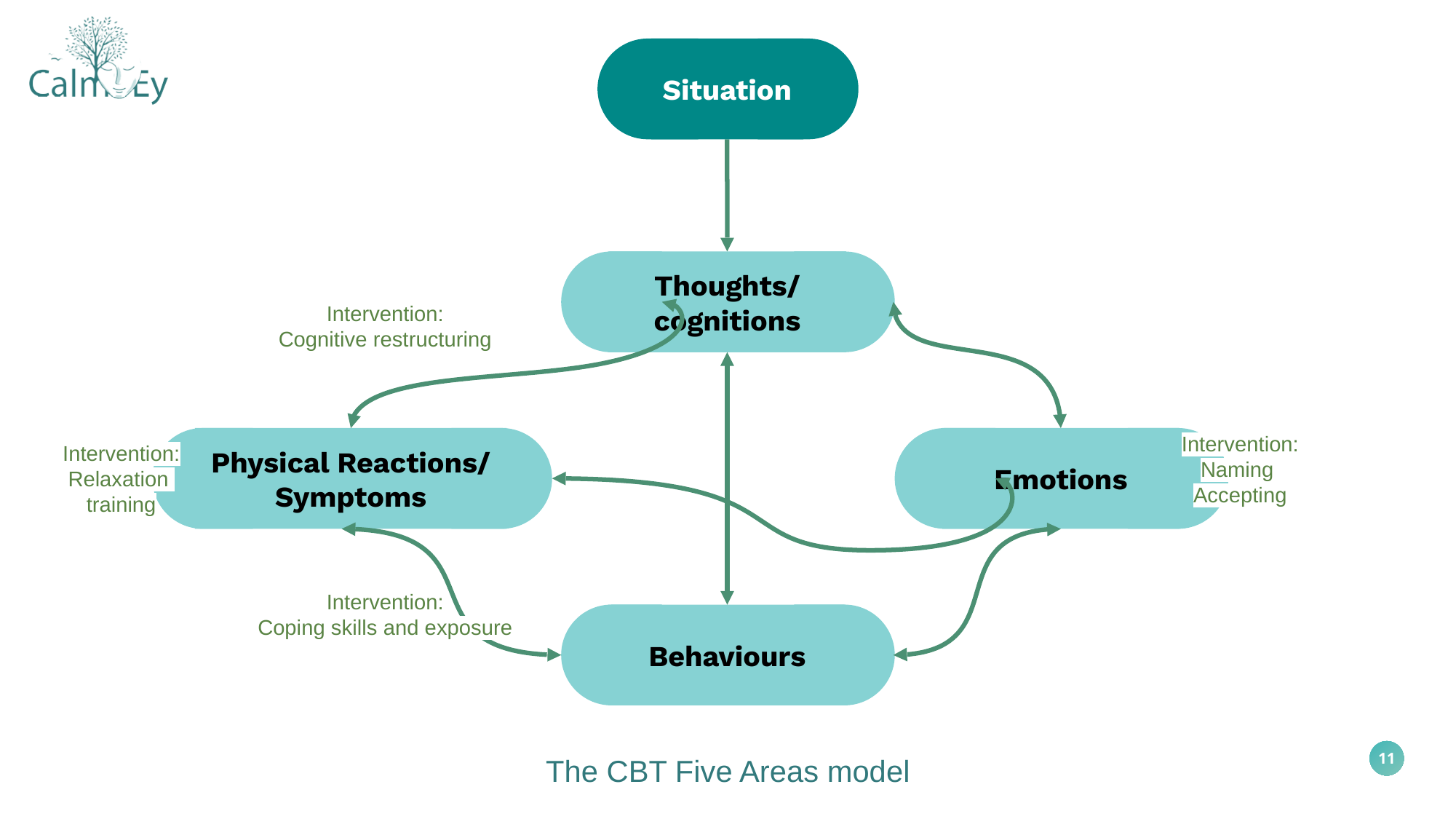

Situation

Thoughts/
cognitions
Intervention:
Cognitive restructuring
Intervention:
Naming
Accepting

Physical Reactions/
Symptoms

Emotions
Intervention:
Relaxation
training
Intervention:
Coping skills and exposure

Behaviours
The CBT Five Areas model